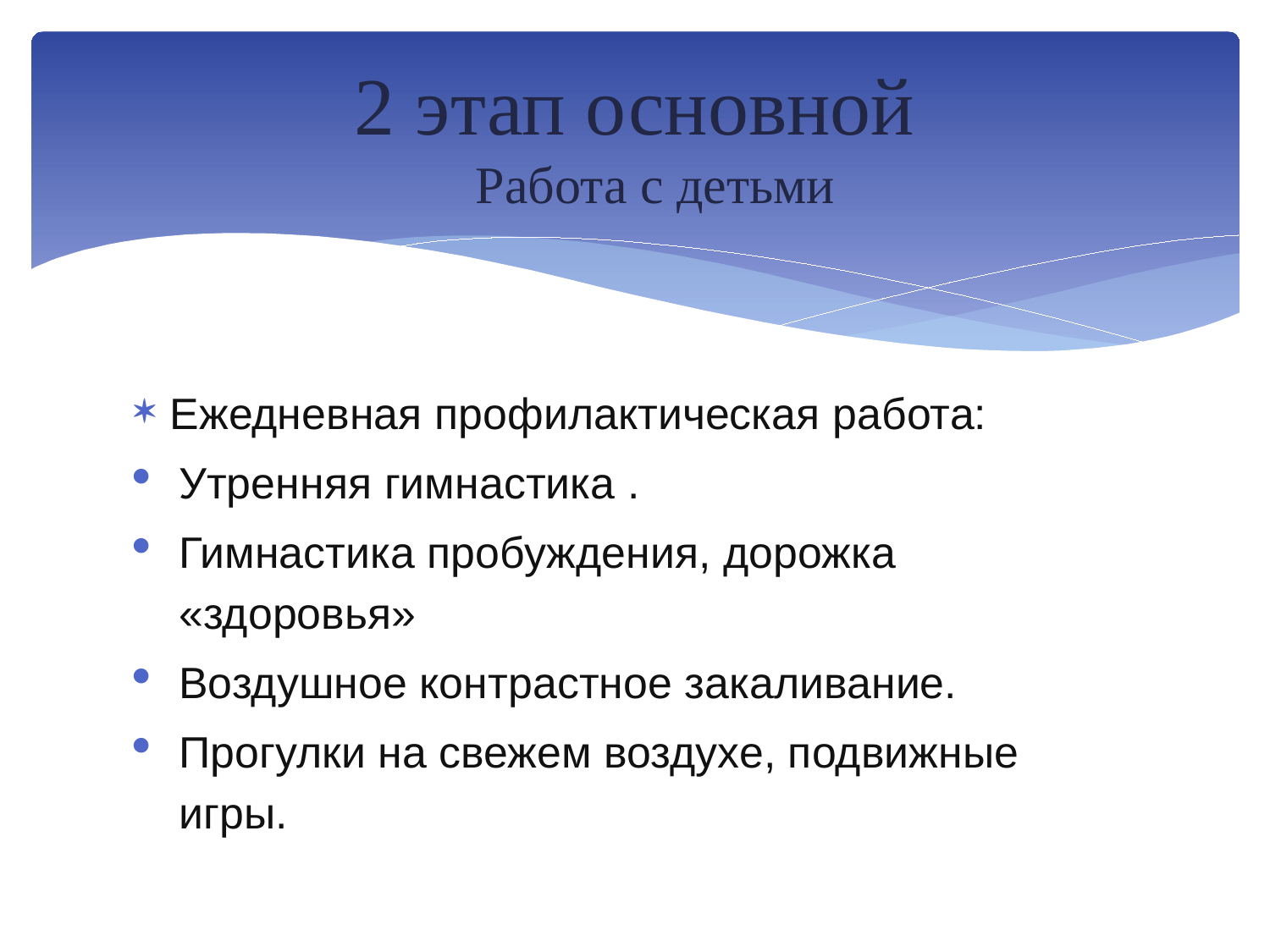

# 2 этап основной Работа с детьми
Ежедневная профилактическая работа:
Утренняя гимнастика .
Гимнастика пробуждения, дорожка «здоровья»
Воздушное контрастное закаливание.
Прогулки на свежем воздухе, подвижные игры.